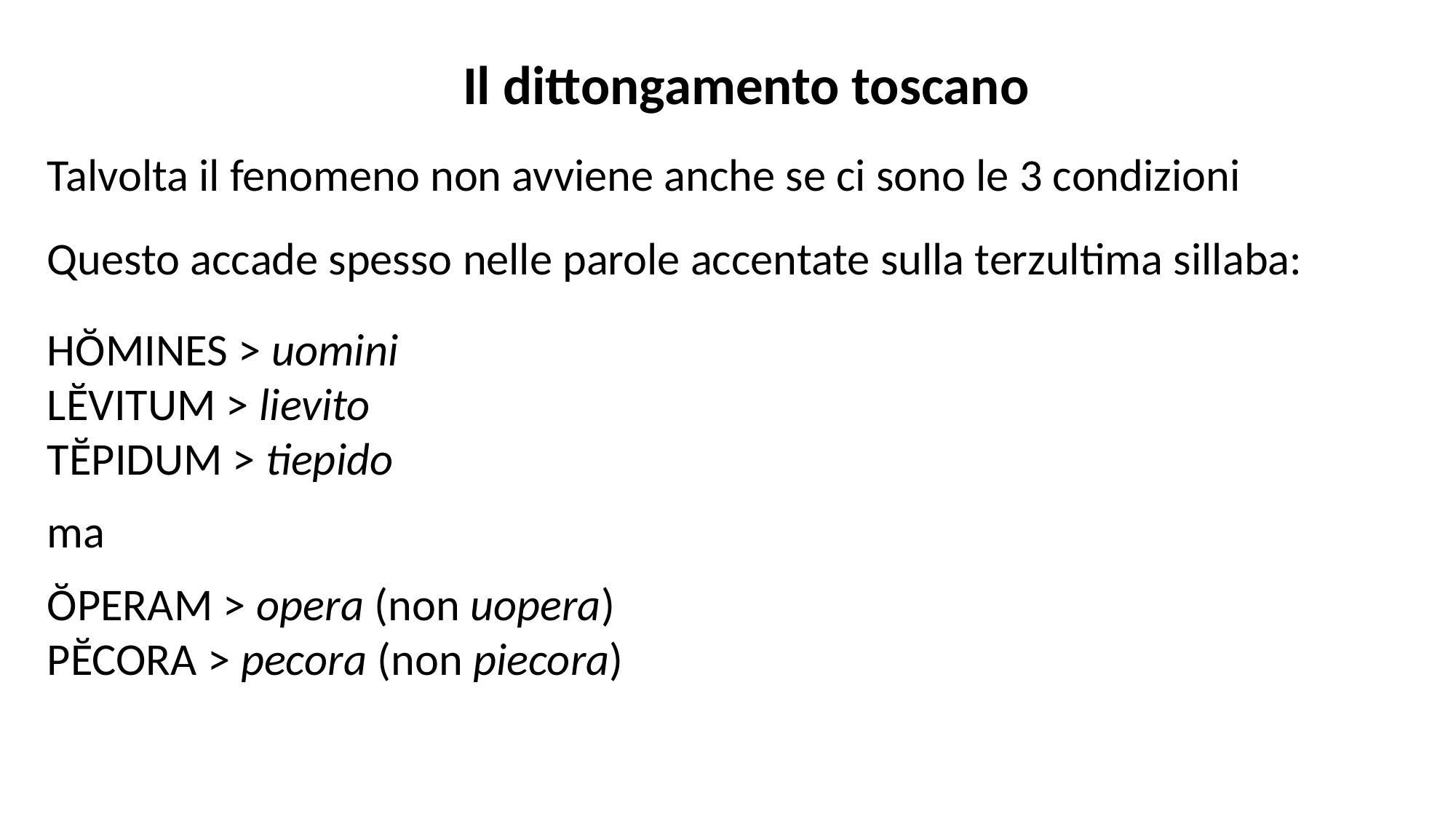

Il dittongamento toscano
Talvolta il fenomeno non avviene anche se ci sono le 3 condizioni
Questo accade spesso nelle parole accentate sulla terzultima sillaba:

HŎMINES > uomini
LĔVITUM > lievito
TĔPIDUM > tiepido

ma

ŎPERAM > opera (non uopera)
PĔCORA > pecora (non piecora)